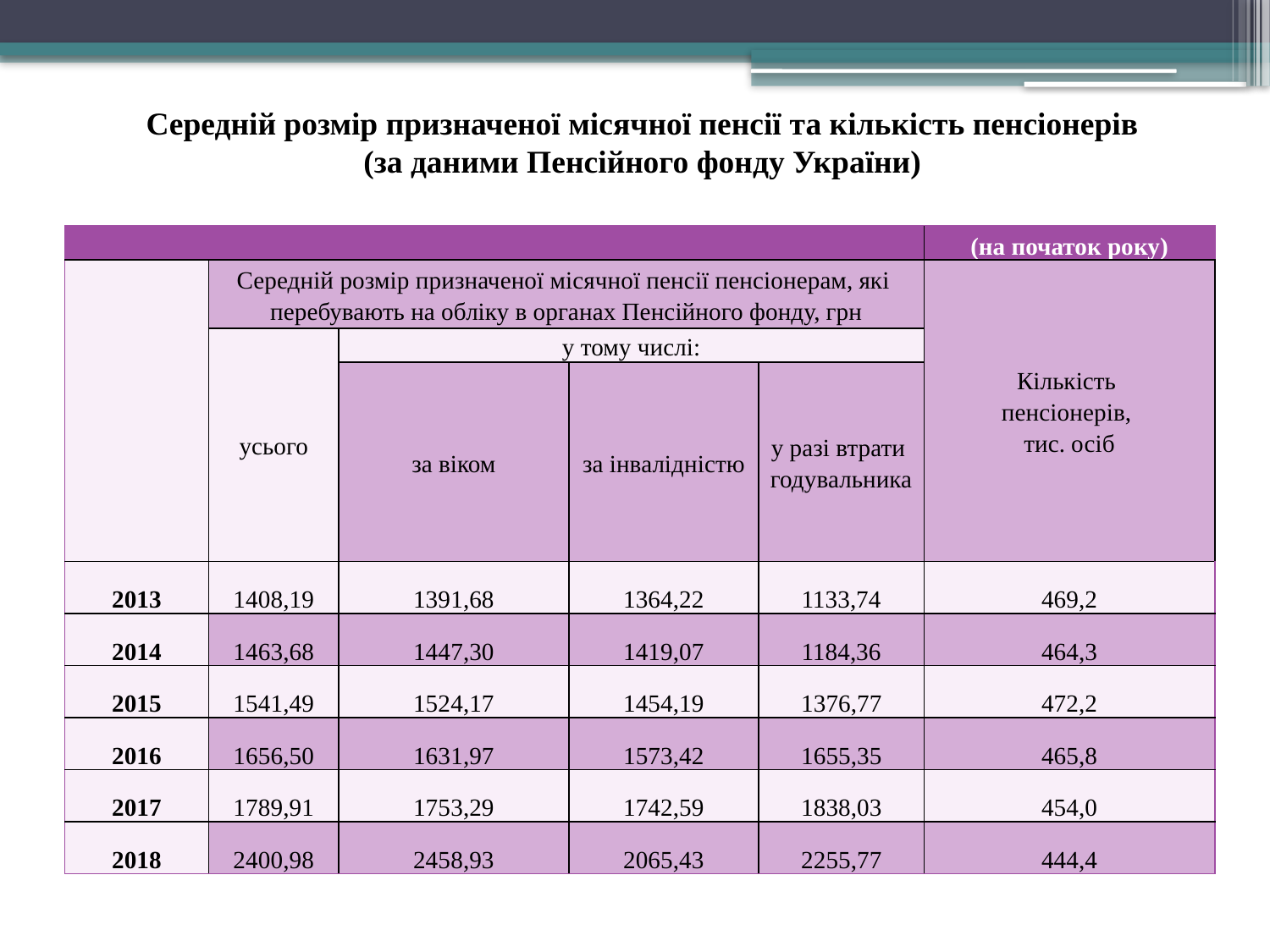

Середній розмір призначеної місячної пенсії та кількість пенсіонерів
(за даними Пенсійного фонду України)

|  |  |  |  |  | (на початок року) |
| --- | --- | --- | --- | --- | --- |
|  | Середній розмір призначеної місячної пенсії пенсіонерам, які  перебувають на обліку в органах Пенсійного фонду, грн |  |  |  | Кількість  пенсіонерів,  тис. осіб |
|  | усього | у тому числі: |  |  |  |
|  |  | за віком | за інвалідністю | у разі втрати  годувальника |  |
| 2013 | 1408,19 | 1391,68 | 1364,22 | 1133,74 | 469,2 |
| 2014 | 1463,68 | 1447,30 | 1419,07 | 1184,36 | 464,3 |
| 2015 | 1541,49 | 1524,17 | 1454,19 | 1376,77 | 472,2 |
| 2016 | 1656,50 | 1631,97 | 1573,42 | 1655,35 | 465,8 |
| 2017 | 1789,91 | 1753,29 | 1742,59 | 1838,03 | 454,0 |
| 2018 | 2400,98 | 2458,93 | 2065,43 | 2255,77 | 444,4 |